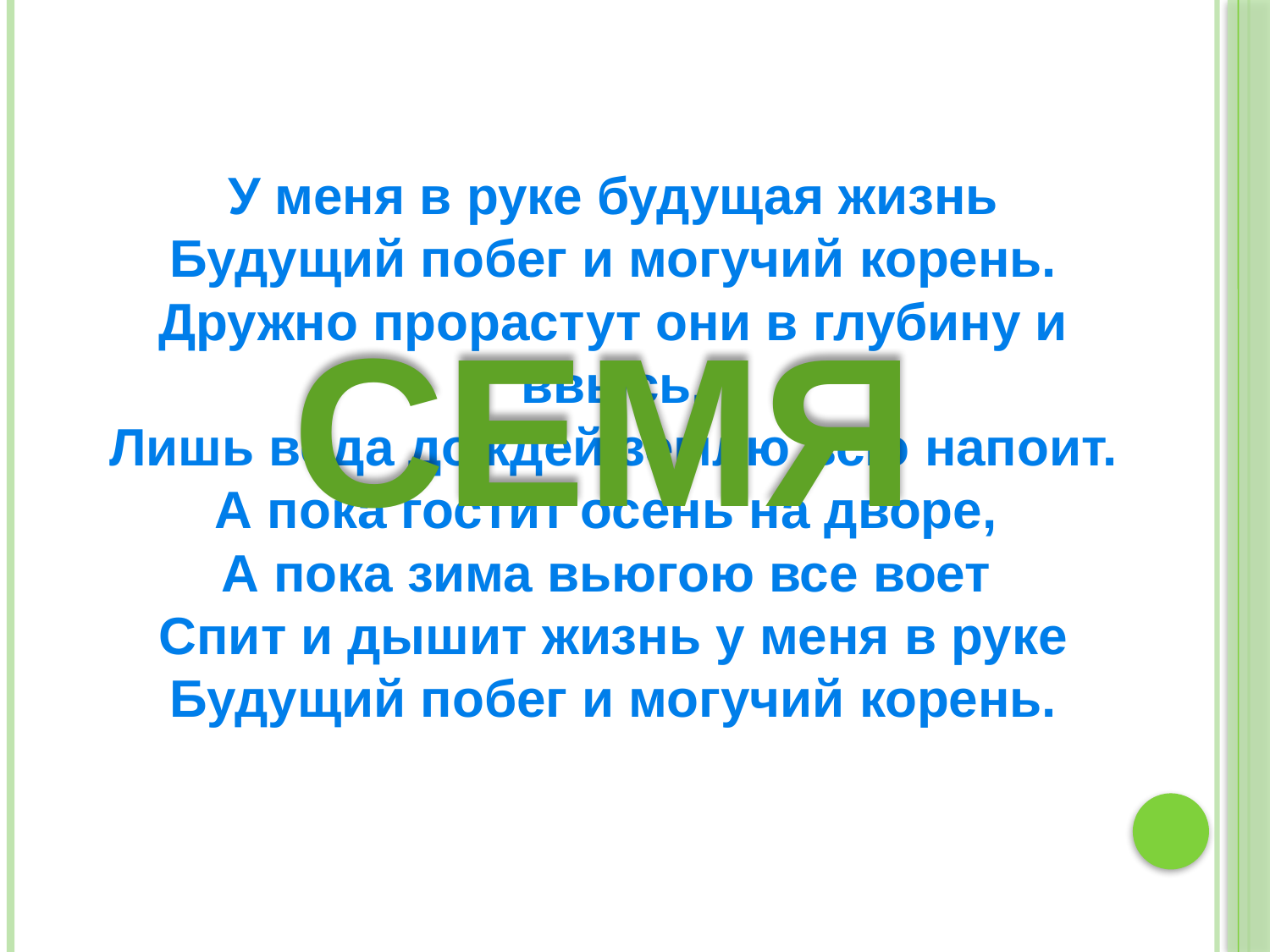

У меня в руке будущая жизнь
Будущий побег и могучий корень.
Дружно прорастут они в глубину и ввысь,
Лишь вода дождей землю всю напоит.
А пока гостит осень на дворе,
А пока зима вьюгою все воет
Спит и дышит жизнь у меня в руке
Будущий побег и могучий корень.
# СЕМЯ